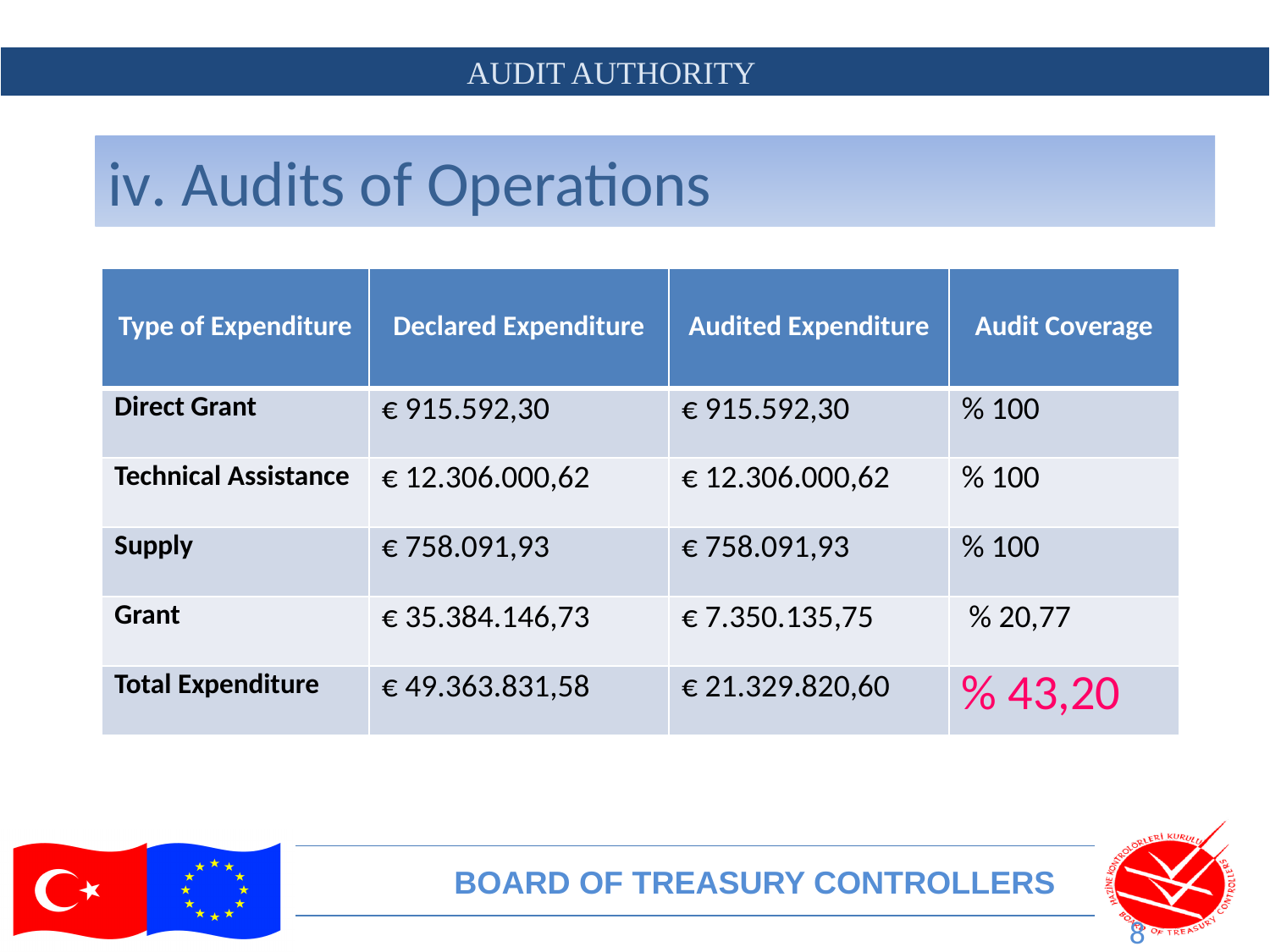

Audit of Operations
# iv. Audits of Operations
| Type of Expenditure | Declared Expenditure | Audited Expenditure | Audit Coverage |
| --- | --- | --- | --- |
| Direct Grant | € 915.592,30 | € 915.592,30 | % 100 |
| Technical Assistance | € 12.306.000,62 | € 12.306.000,62 | % 100 |
| Supply | € 758.091,93 | € 758.091,93 | % 100 |
| Grant | € 35.384.146,73 | € 7.350.135,75 | % 20,77 |
| Total Expenditure | € 49.363.831,58 | € 21.329.820,60 | % 43,20 |
8